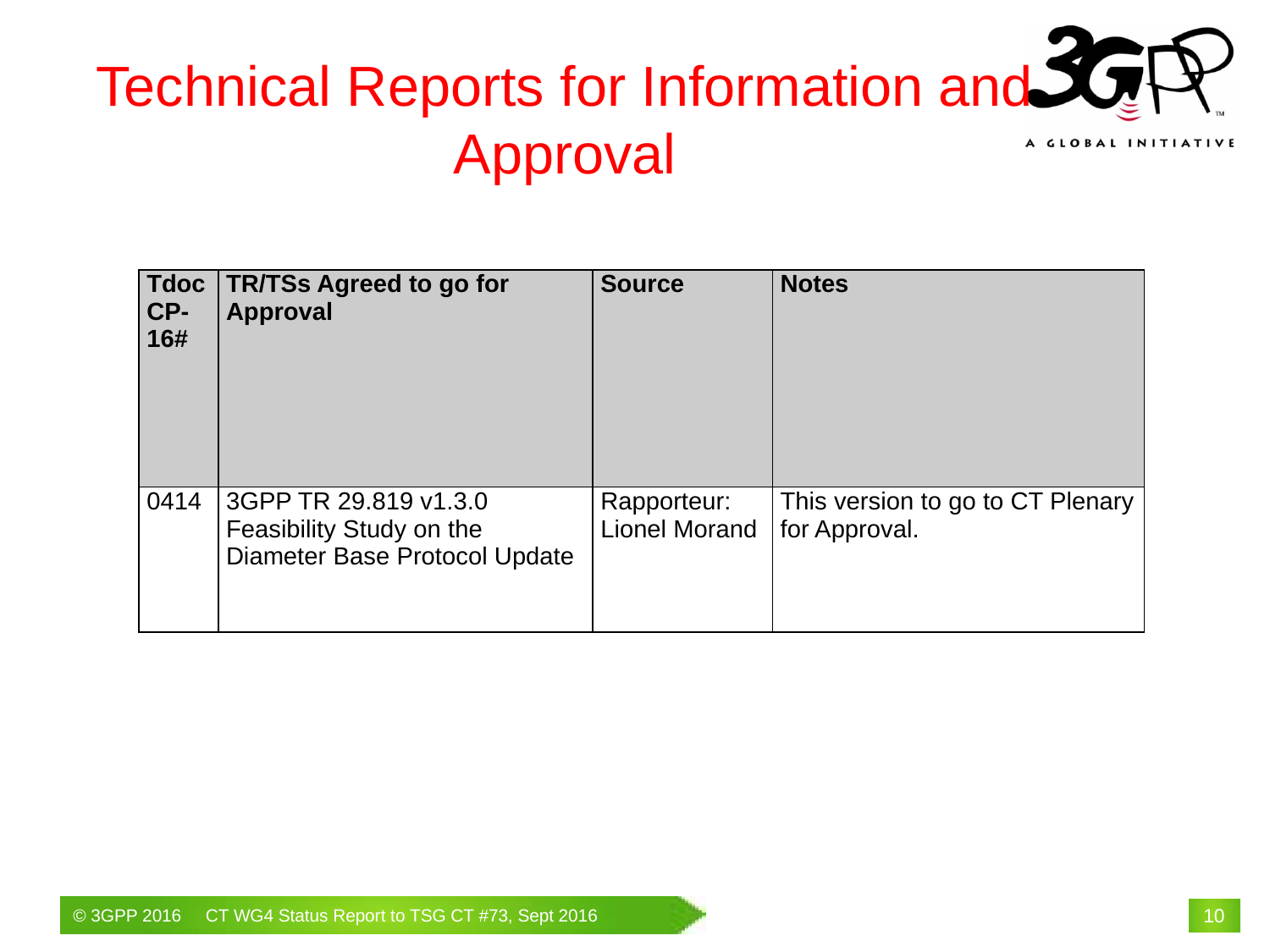

# Technical Reports for Information and Approval

| Tdoc CP-16# | TR/TSs Agreed to go for Approval | Source | Notes |
| --- | --- | --- | --- |
| 0414 | 3GPP TR 29.819 v1.3.0 Feasibility Study on the Diameter Base Protocol Update | Rapporteur: Lionel Morand | This version to go to CT Plenary for Approval. |